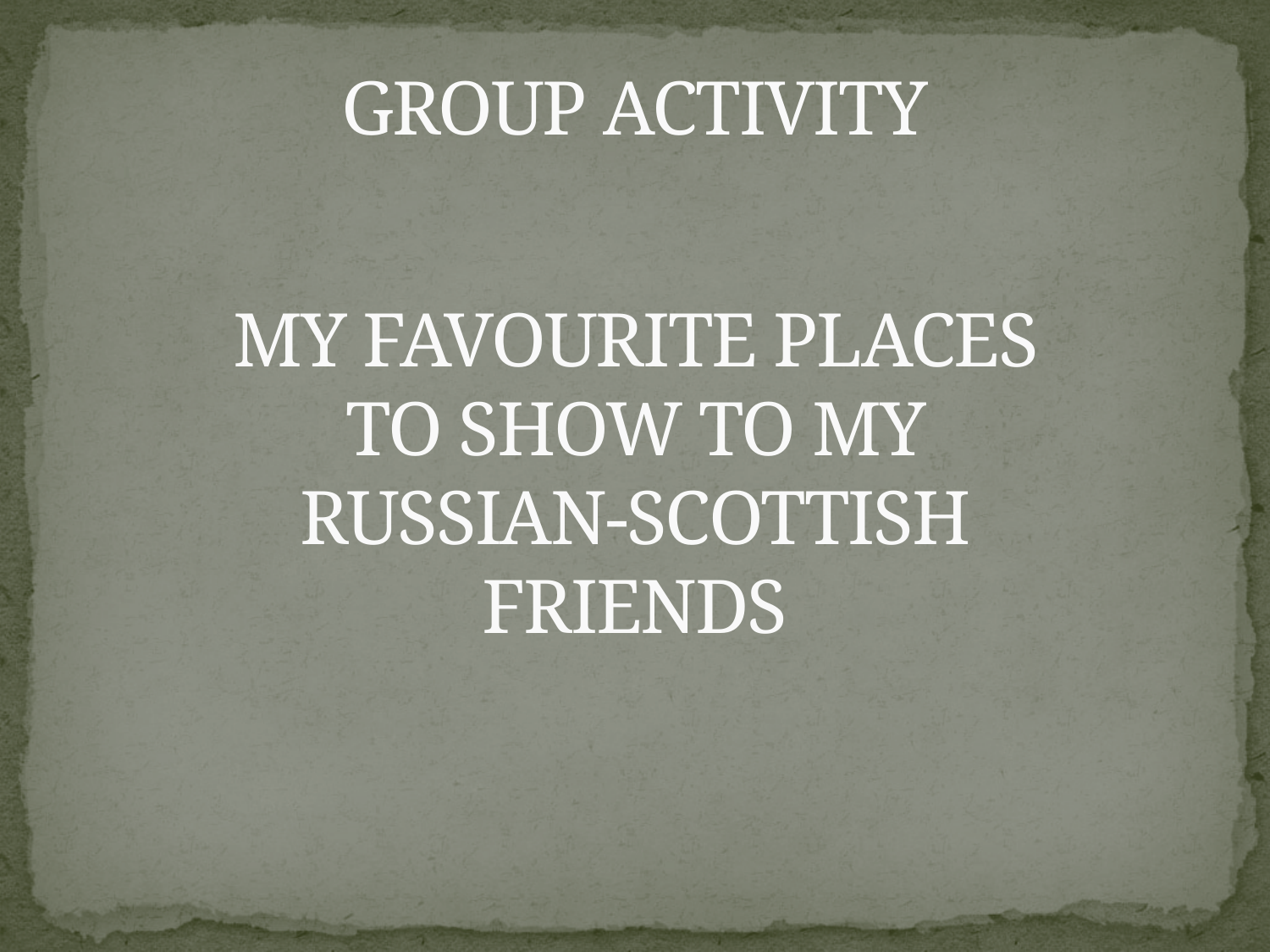

GROUP ACTIVITY
# MY FAVOURITE PLACES TO SHOW TO MY RUSSIAN-SCOTTISH FRIENDS